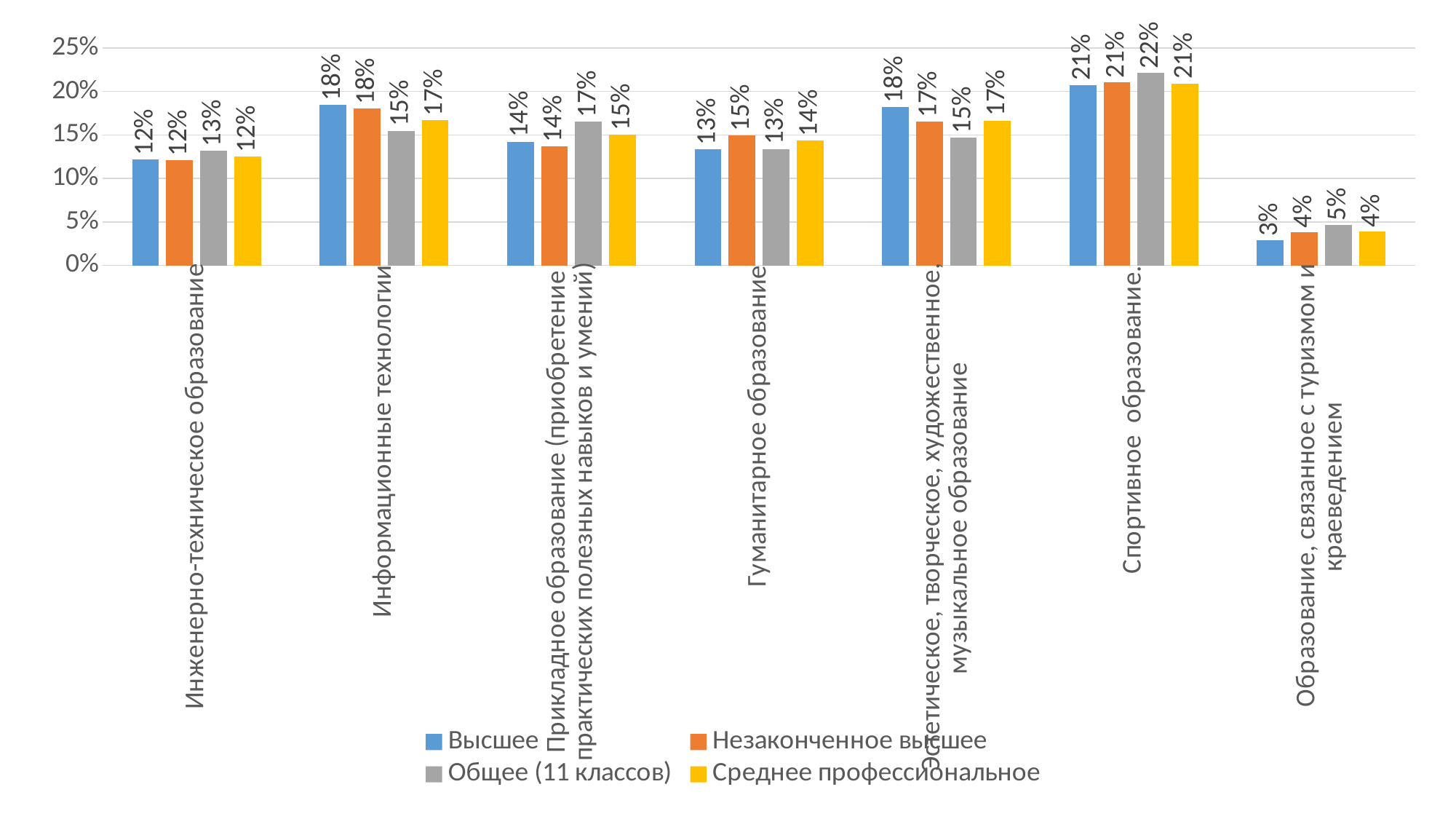

### Chart

| Category | Высшее | Незаконченное высшее | Общее (11 классов) | Среднее профессиональное |
|---|---|---|---|---|
| Инженерно-техническое образование | 0.12153613573651148 | 0.12067195520298647 | 0.13191929643041903 | 0.12491950025759918 |
| Информационные технологии | 0.18468561028591557 | 0.18012132524498367 | 0.15461717537506467 | 0.16689206594538897 |
| Прикладное образование (приобретение практических полезных навыков и умений) | 0.14205512828039688 | 0.13681754549696687 | 0.16522245214692188 | 0.15005151983513654 |
| Гуманитарное образование | 0.13329272588504668 | 0.14923005132991135 | 0.13372995344024832 | 0.14345054095826892 |
| Эстетическое, творческое, художественное, музыкальное образование | 0.18215376034756062 | 0.16500233317778815 | 0.146792550439731 | 0.16666666666666666 |
| Спортивное  образование. | 0.20753096929489814 | 0.21026598226784882 | 0.2214174857734092 | 0.20907393096342092 |
| Образование, связанное с туризмом и краеведением | 0.02874567016967064 | 0.0378908072795147 | 0.046301086394205895 | 0.03894577537351881 |